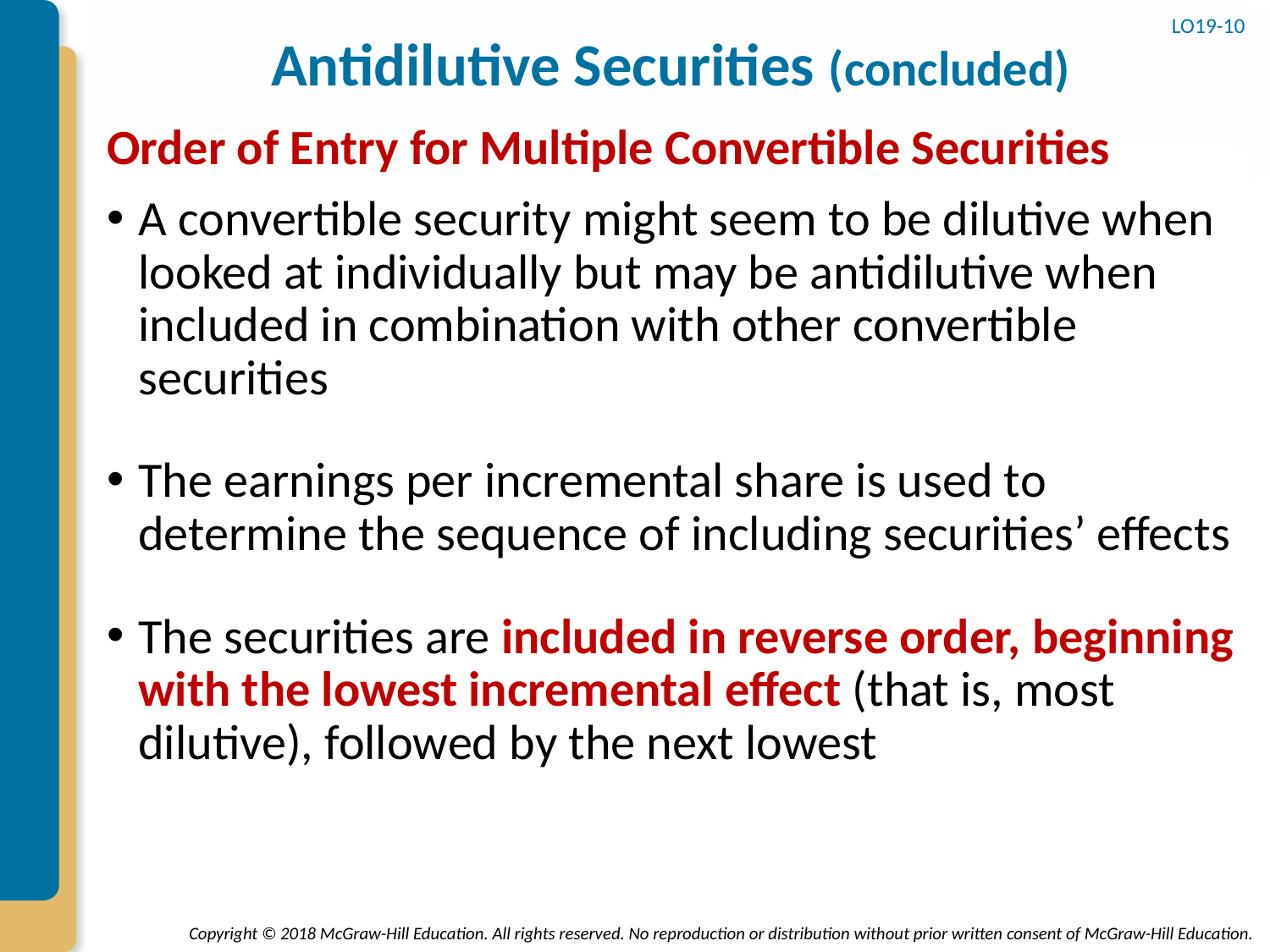

# Antidilutive Securities (concluded)
LO19-10
Order of Entry for Multiple Convertible Securities
A convertible security might seem to be dilutive when looked at individually but may be antidilutive when included in combination with other convertible securities
The earnings per incremental share is used to determine the sequence of including securities’ effects
The securities are included in reverse order, beginning with the lowest incremental effect (that is, most dilutive), followed by the next lowest